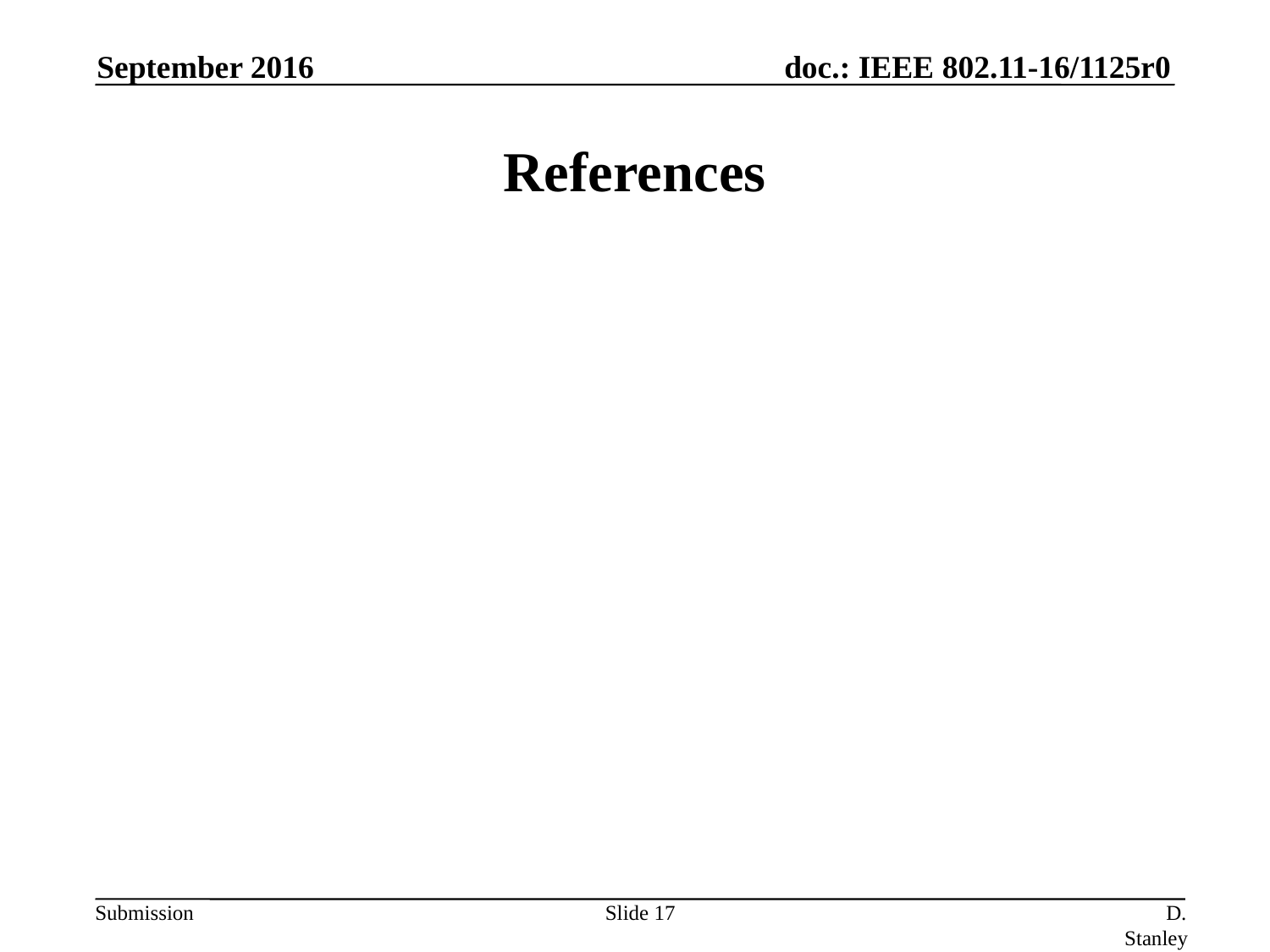

September 2016
# References

Slide 17
D. Stanley, HP Enterprise